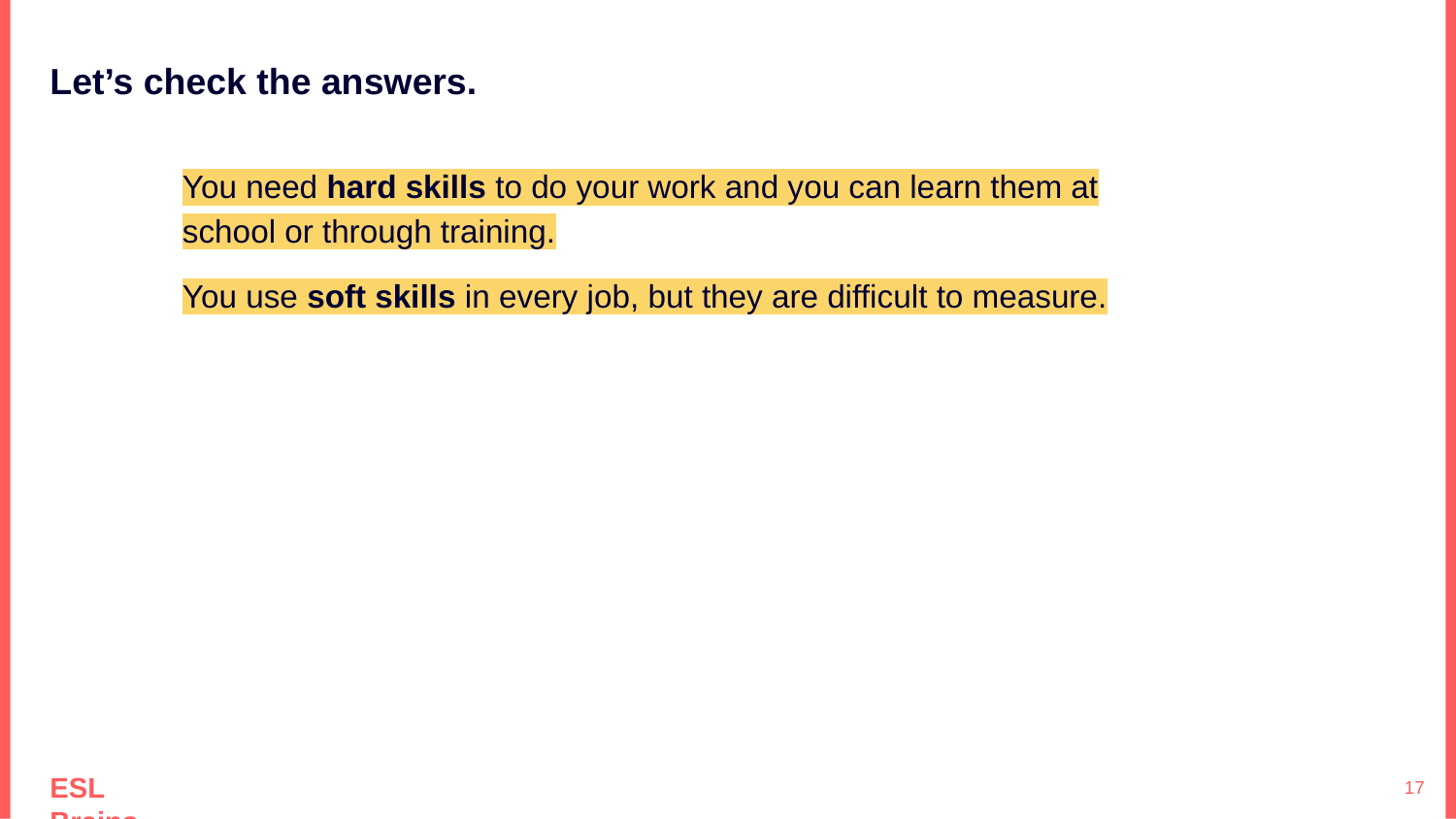

Let’s check the answers.

You need hard skills to do your work and you can learn them at school or through training.
You use soft skills in every job, but they are difficult to measure.
17